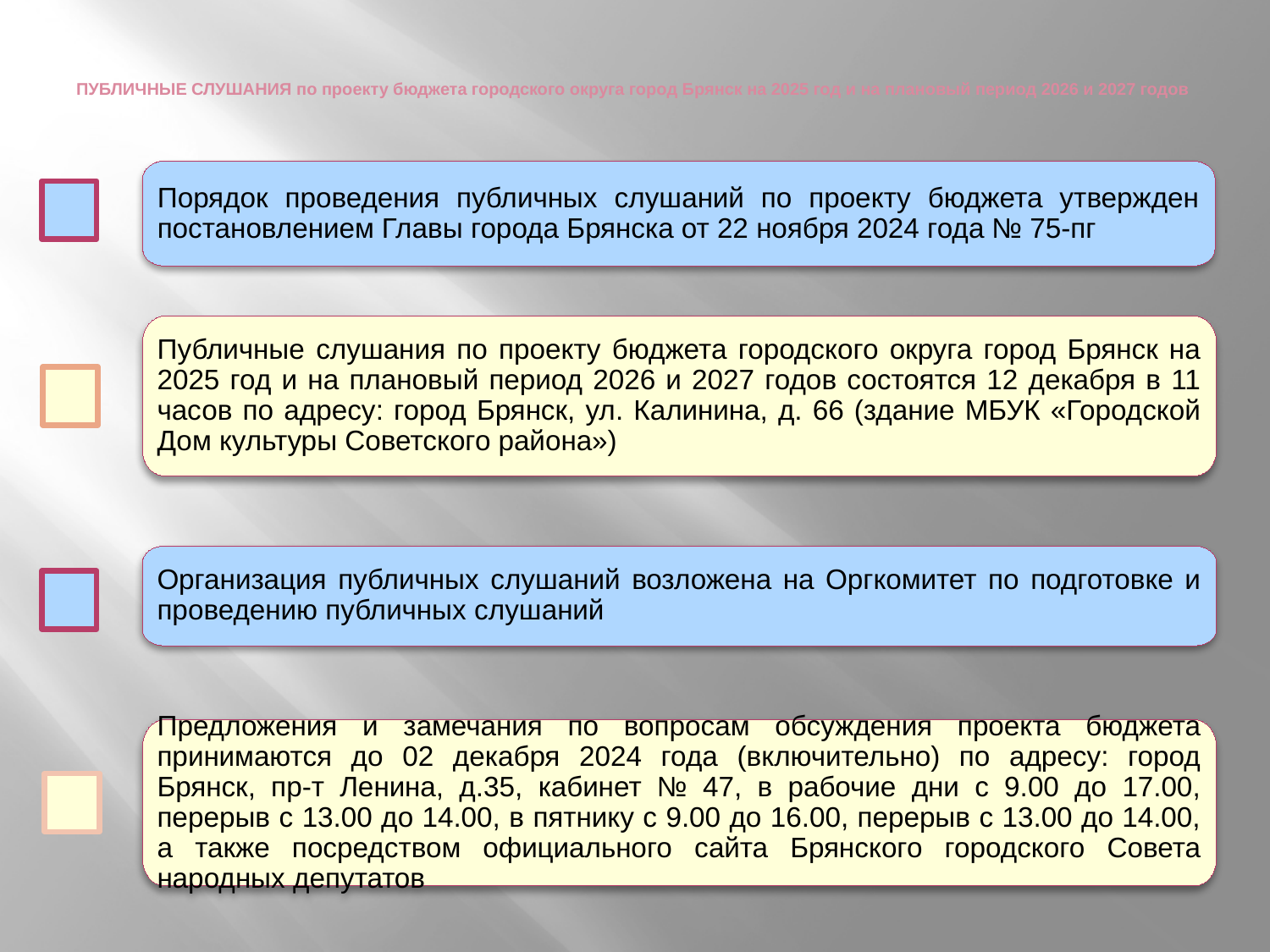

ПУБЛИЧНЫЕ СЛУШАНИЯ по проекту бюджета городского округа город Брянск на 2025 год и на плановый период 2026 и 2027 годов

Организация публичных слушаний возложена на Оргкомитет по подготовке и проведению публичных слушаний
Порядок проведения публичных слушаний по проекту бюджета утвержден постановлением Главы города Брянска от 22 ноября 2024 года № 75-пг

Публичные слушания по проекту бюджета городского округа город Брянск на 2025 год и на плановый период 2026 и 2027 годов состоятся 12 декабря в 11 часов по адресу: город Брянск, ул. Калинина, д. 66 (здание МБУК «Городской Дом культуры Советского района»)

Предложения и замечания по вопросам обсуждения проекта бюджета принимаются до 02 декабря 2024 года (включительно) по адресу: город Брянск, пр-т Ленина, д.35, кабинет № 47, в рабочие дни с 9.00 до 17.00, перерыв с 13.00 до 14.00, в пятнику с 9.00 до 16.00, перерыв с 13.00 до 14.00, а также посредством официального сайта Брянского городского Совета народных депутатов